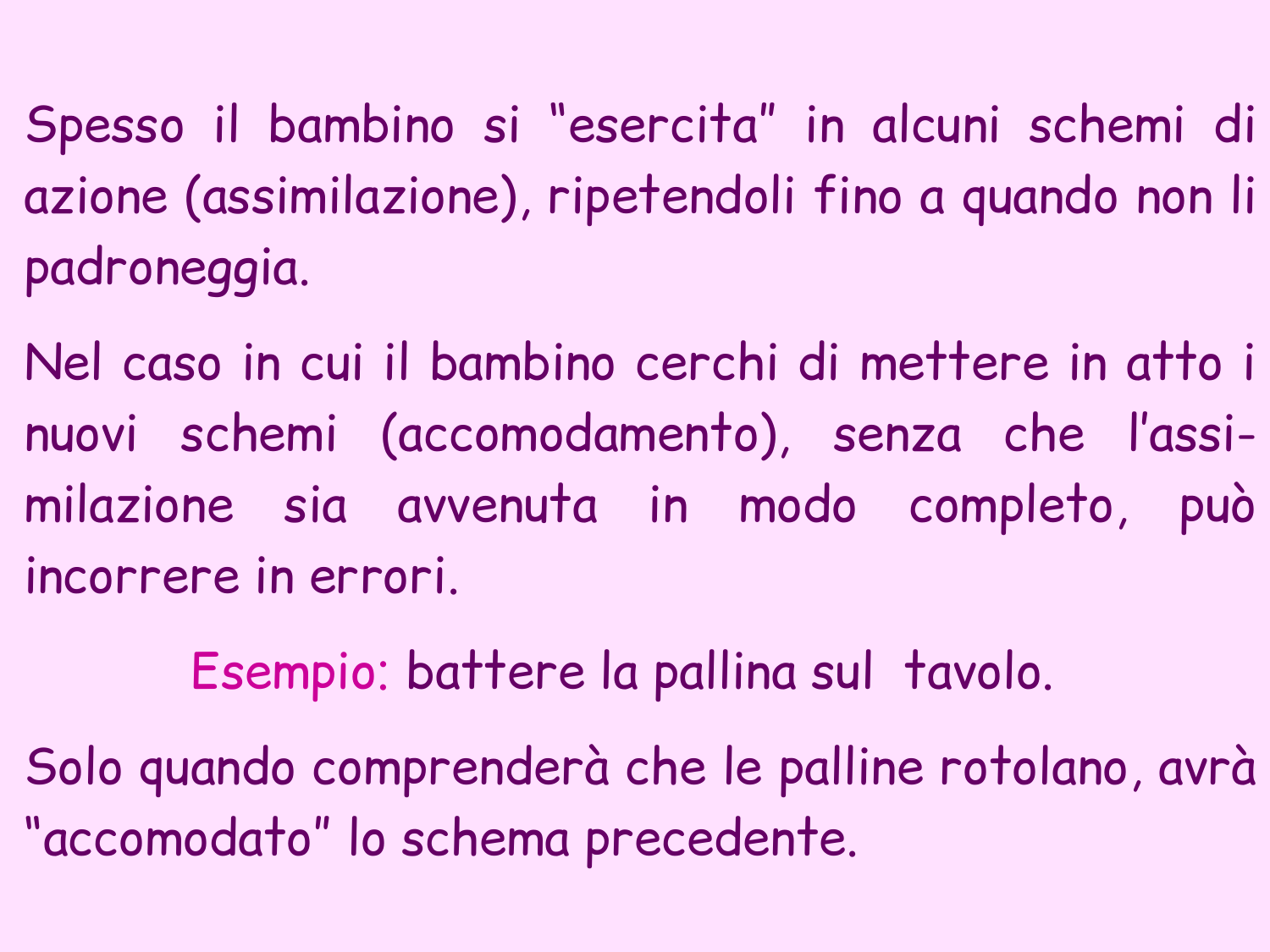

Spesso il bambino si “esercita” in alcuni schemi di azione (assimilazione), ripetendoli fino a quando non li padroneggia.
	Nel caso in cui il bambino cerchi di mettere in atto i nuovi schemi (accomodamento), senza che l’assi-milazione sia avvenuta in modo completo, può incorrere in errori.
            Esempio: battere la pallina sul  tavolo.
	Solo quando comprenderà che le palline rotolano, avrà “accomodato” lo schema precedente.